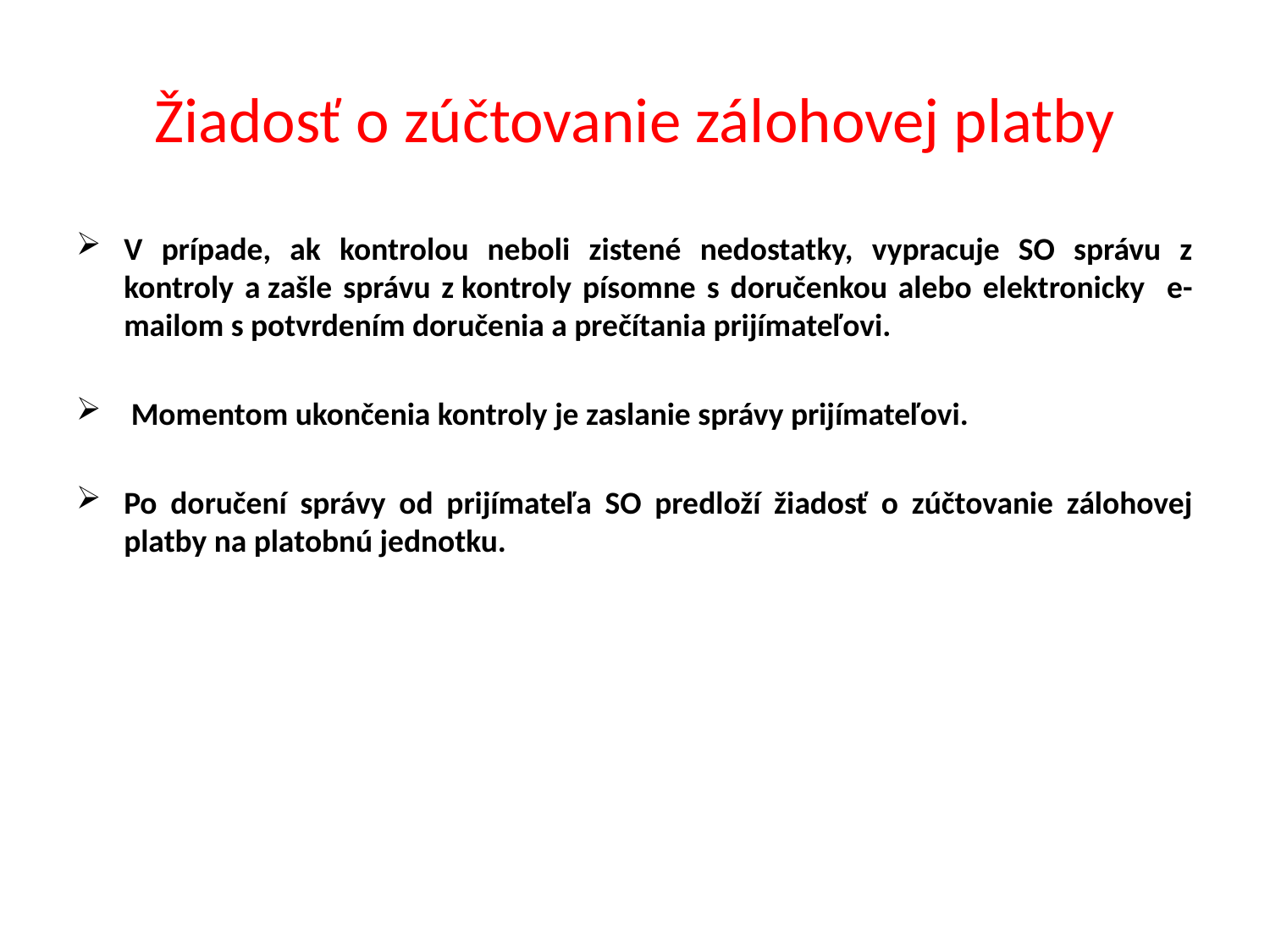

# Žiadosť o zúčtovanie zálohovej platby
V prípade, ak kontrolou neboli zistené nedostatky, vypracuje SO správu z kontroly a zašle správu z kontroly písomne s doručenkou alebo elektronicky  e-mailom s potvrdením doručenia a prečítania prijímateľovi.

 Momentom ukončenia kontroly je zaslanie správy prijímateľovi.

Po doručení správy od prijímateľa SO predloží žiadosť o zúčtovanie zálohovej platby na platobnú jednotku.